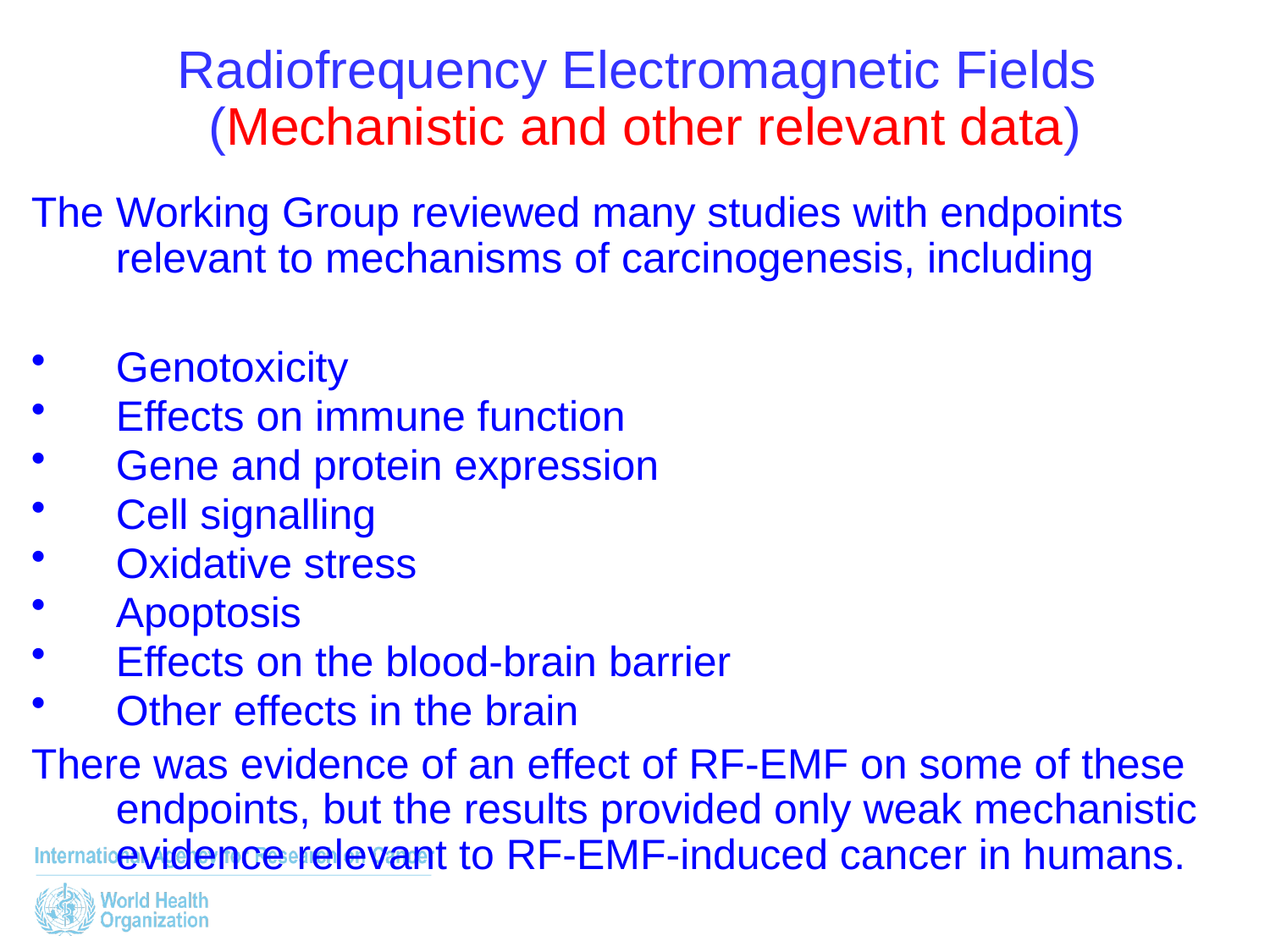

Radiofrequency Electromagnetic Fields
 (Mechanistic and other relevant data)
The Working Group reviewed many studies with endpoints relevant to mechanisms of carcinogenesis, including

Genotoxicity
Effects on immune function
Gene and protein expression
Cell signalling
Oxidative stress
Apoptosis
Effects on the blood-brain barrier
Other effects in the brain
There was evidence of an effect of RF-EMF on some of these endpoints, but the results provided only weak mechanistic evidence relevant to RF-EMF-induced cancer in humans.